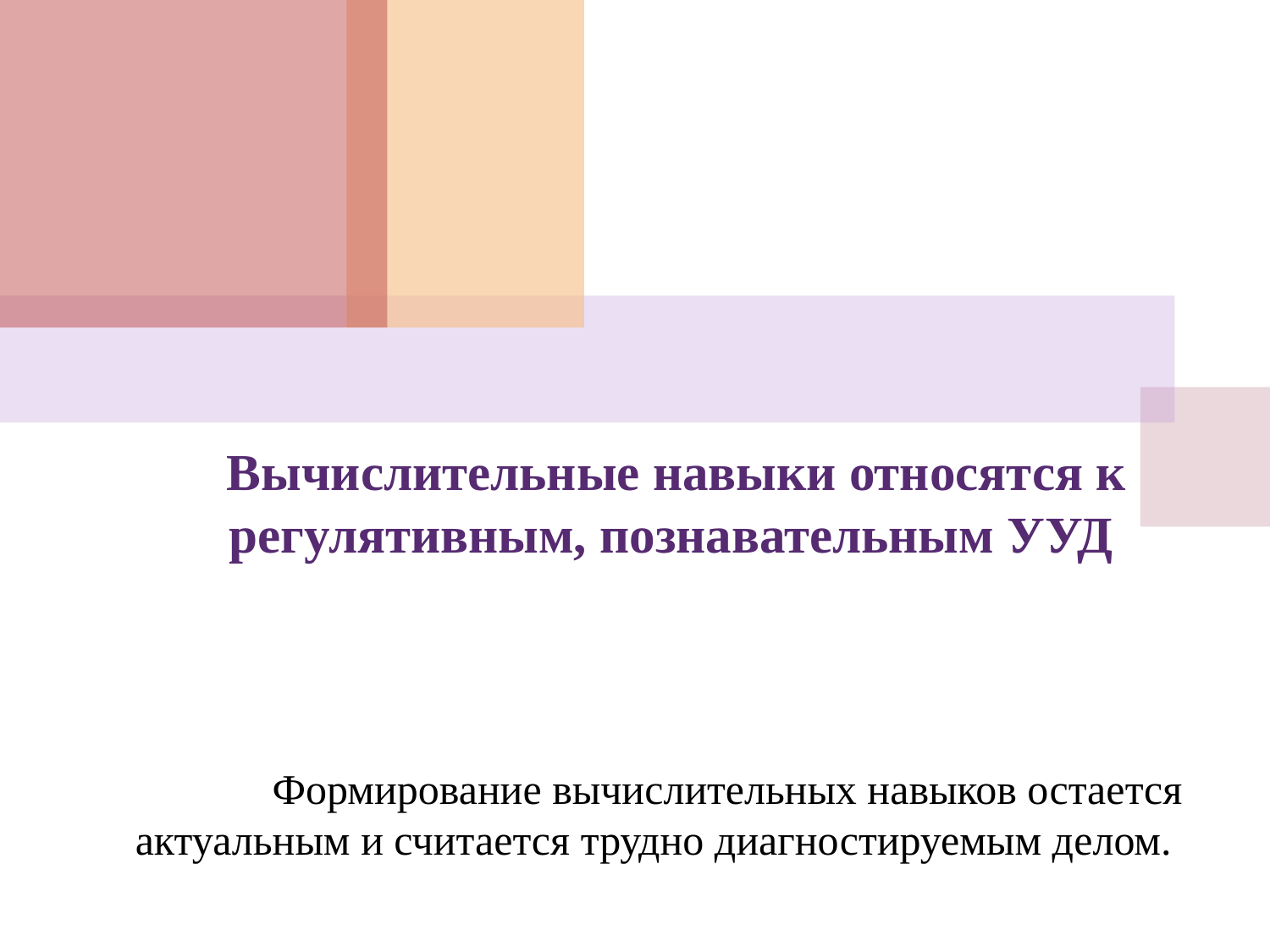

# Вычислительные навыки относятся к регулятивным, познавательным УУД
 Формирование вычислительных навыков остается актуальным и считается трудно диагностируемым делом.